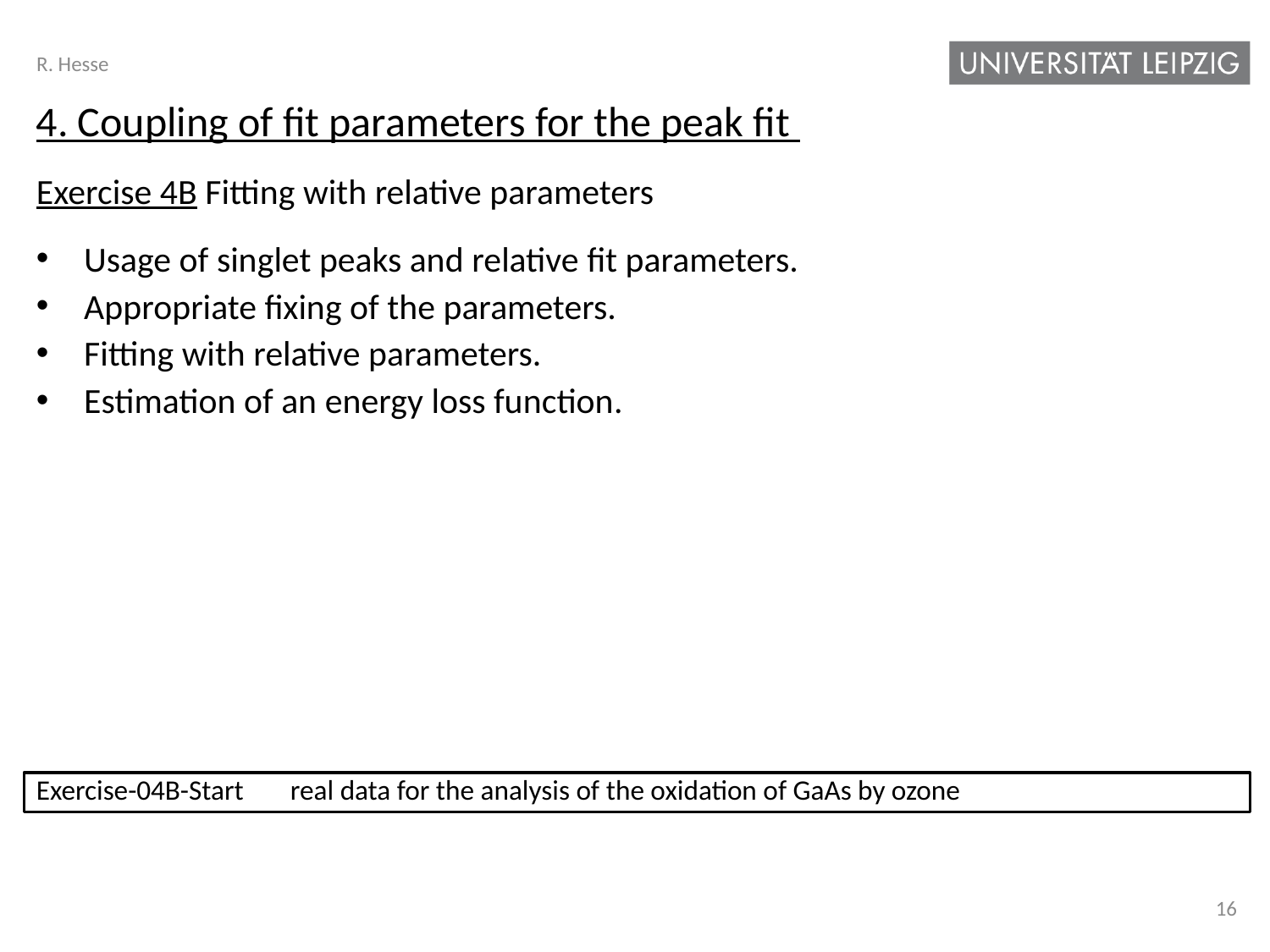

R. Hesse
4. Coupling of fit parameters for the peak fit
Exercise 4B Fitting with relative parameters

Usage of singlet peaks and relative fit parameters.

Appropriate fixing of the parameters.

Fitting with relative parameters.

Estimation of an energy loss function.
Exercise-04B-Start	real data for the analysis of the oxidation of GaAs by ozone
16